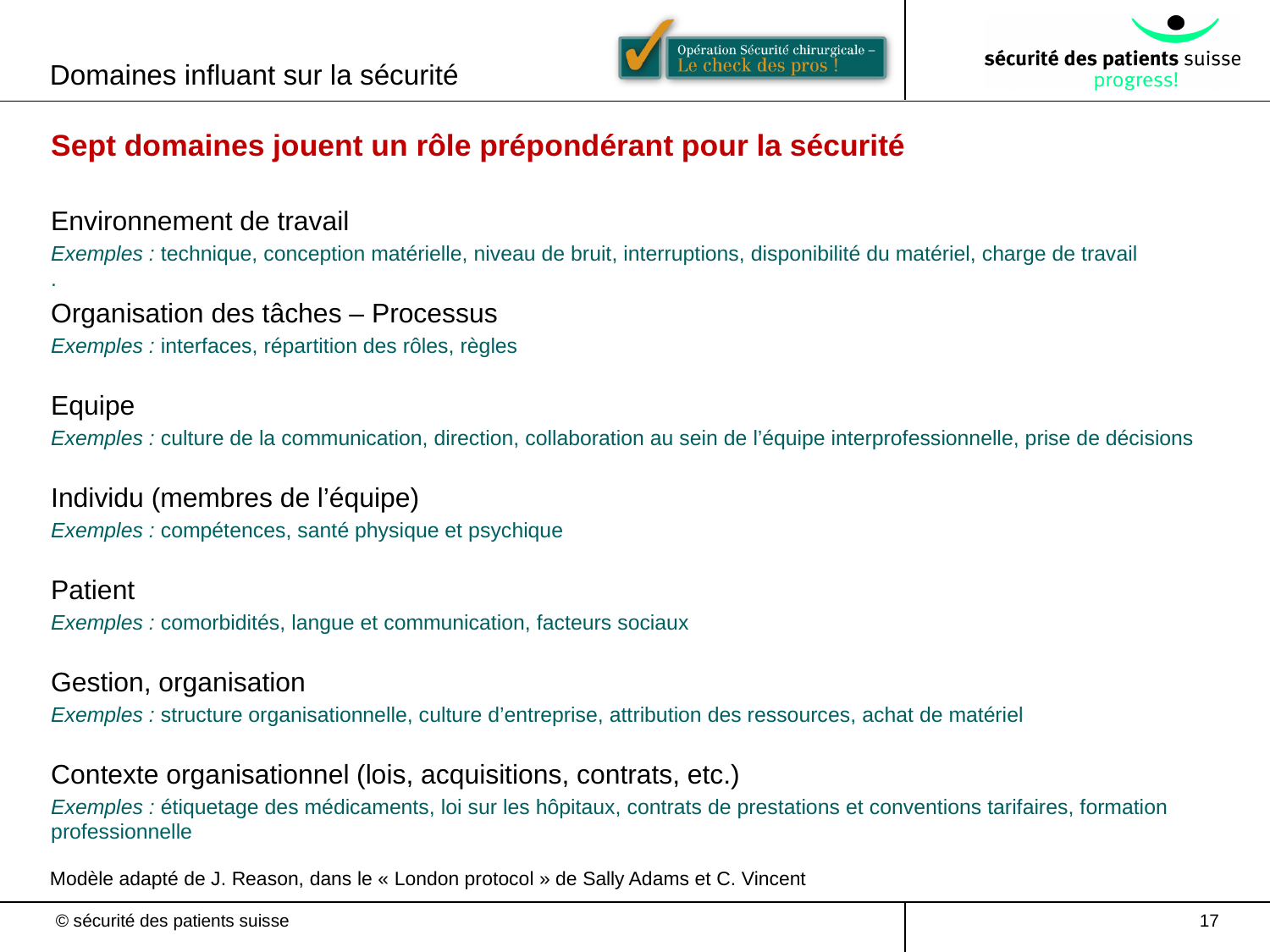

Domaines influant sur la sécurité
Sept domaines jouent un rôle prépondérant pour la sécurité
Environnement de travail
Exemples : technique, conception matérielle, niveau de bruit, interruptions, disponibilité du matériel, charge de travail
.
Organisation des tâches – Processus
Exemples : interfaces, répartition des rôles, règles
Equipe
Exemples : culture de la communication, direction, collaboration au sein de l’équipe interprofessionnelle, prise de décisions
Individu (membres de l’équipe)
Exemples : compétences, santé physique et psychique
Patient
Exemples : comorbidités, langue et communication, facteurs sociaux
Gestion, organisation
Exemples : structure organisationnelle, culture d’entreprise, attribution des ressources, achat de matériel
Contexte organisationnel (lois, acquisitions, contrats, etc.)
Exemples : étiquetage des médicaments, loi sur les hôpitaux, contrats de prestations et conventions tarifaires, formation professionnelle

Modèle adapté de J. Reason, dans le « London protocol » de Sally Adams et C. Vincent
17